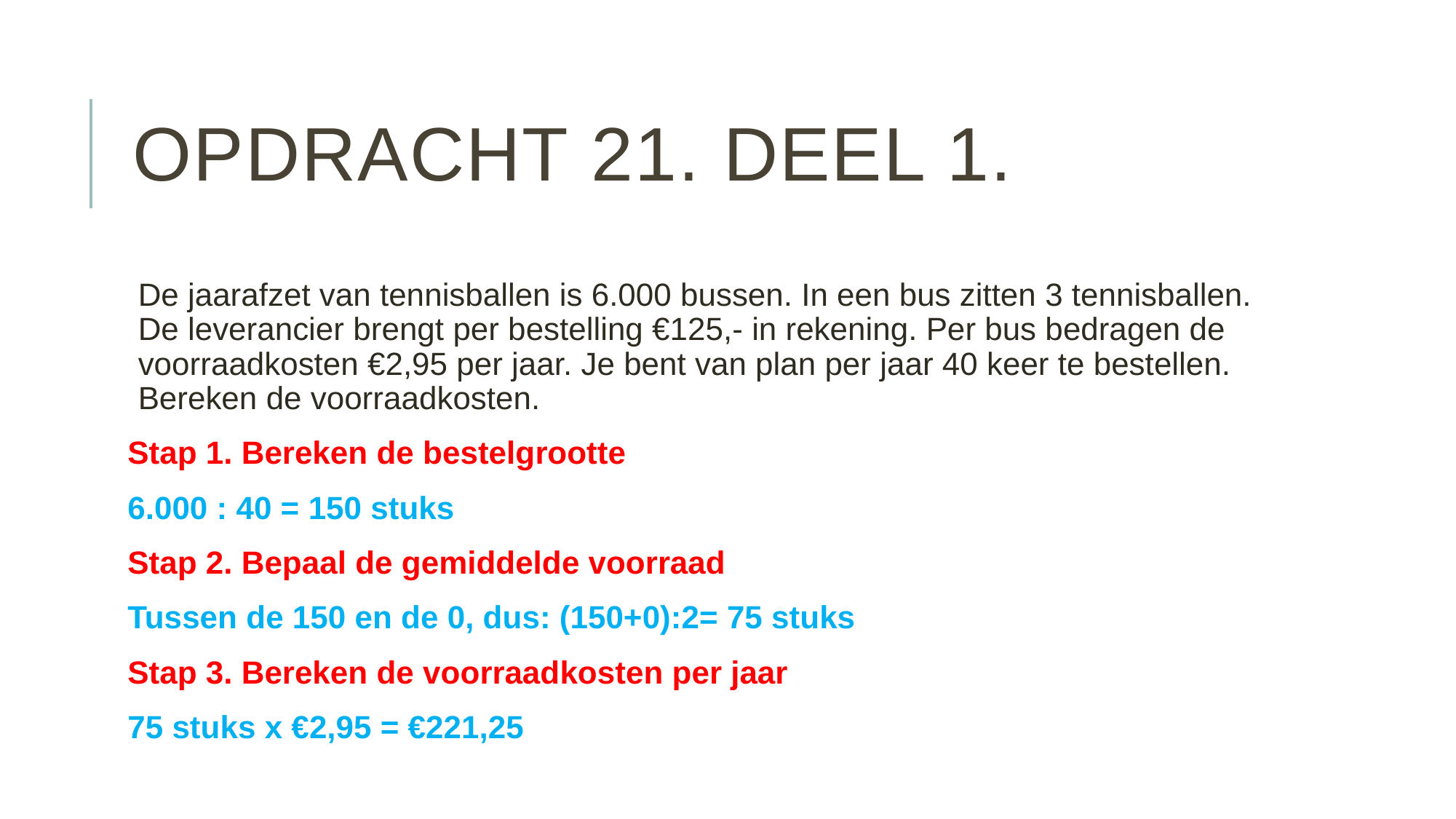

# Opdracht 21. deel 1.
De jaarafzet van tennisballen is 6.000 bussen. In een bus zitten 3 tennisballen. De leverancier brengt per bestelling €125,- in rekening. Per bus bedragen de voorraadkosten €2,95 per jaar. Je bent van plan per jaar 40 keer te bestellen. Bereken de voorraadkosten.
Stap 1. Bereken de bestelgrootte
6.000 : 40 = 150 stuks
Stap 2. Bepaal de gemiddelde voorraad
Tussen de 150 en de 0, dus: (150+0):2= 75 stuks
Stap 3. Bereken de voorraadkosten per jaar
75 stuks x €2,95 = €221,25